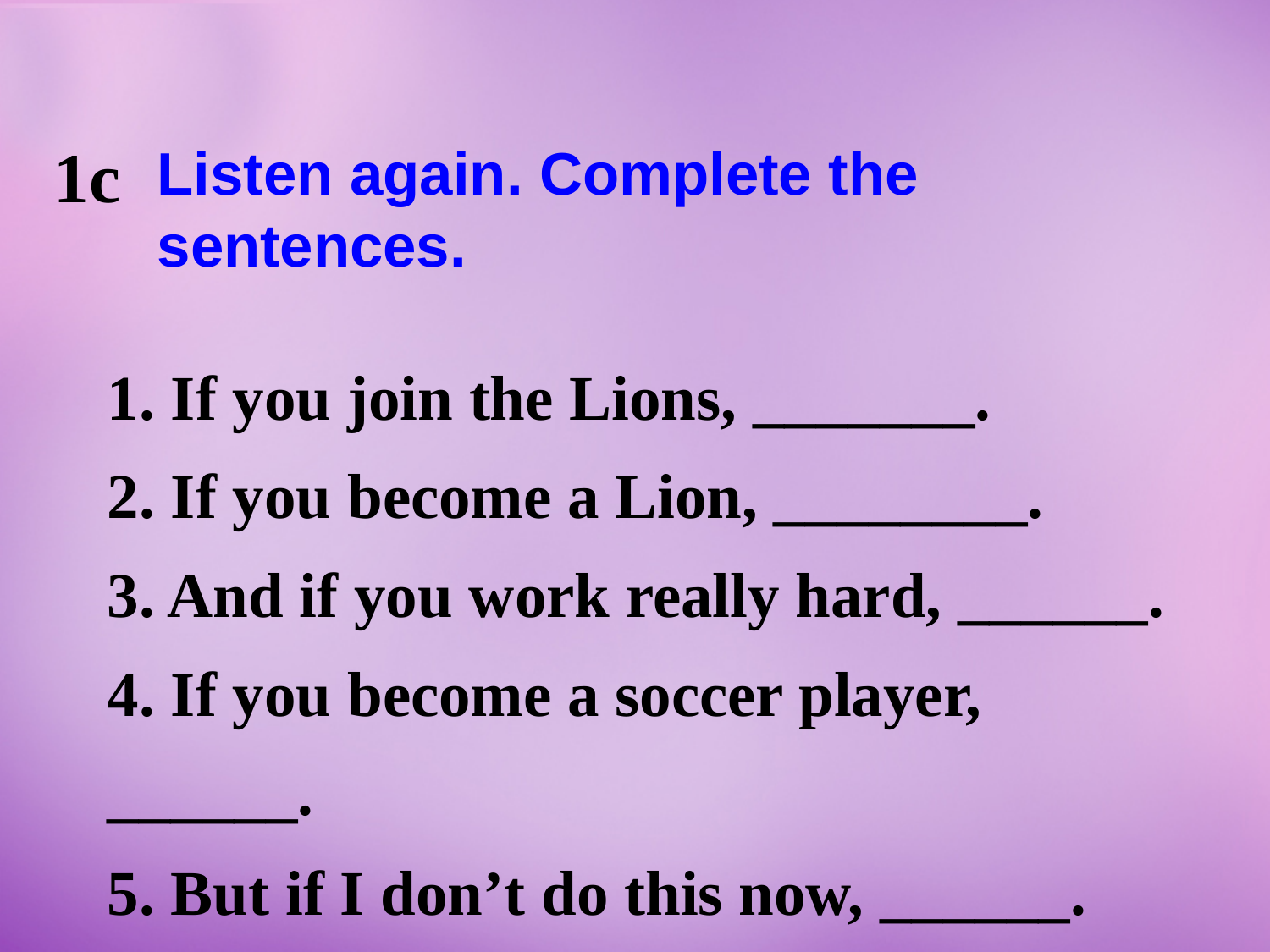

1c
Listen again. Complete the sentences.
1. If you join the Lions, _______.
2. If you become a Lion, ________.
3. And if you work really hard, ______.
4. If you become a soccer player, ______.
5. But if I don’t do this now, ______.